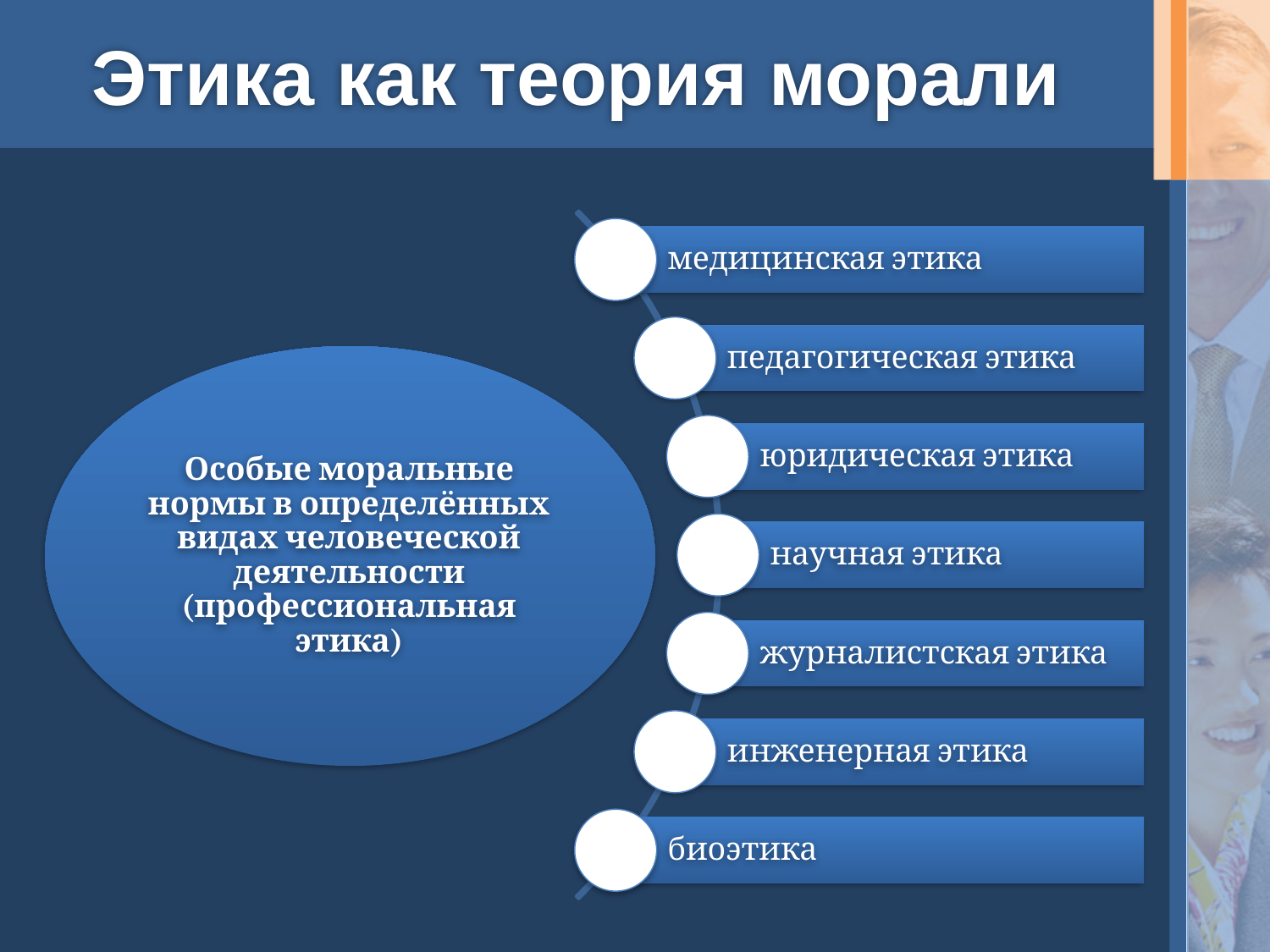

# Этика как теория морали

медицинская этика

педагогическая этика

юридическая этика

научная этика

журналистская этика

инженерная этика

биоэтика
Особые моральные нормы в определённых видах человеческой деятельности (профессиональная этика)